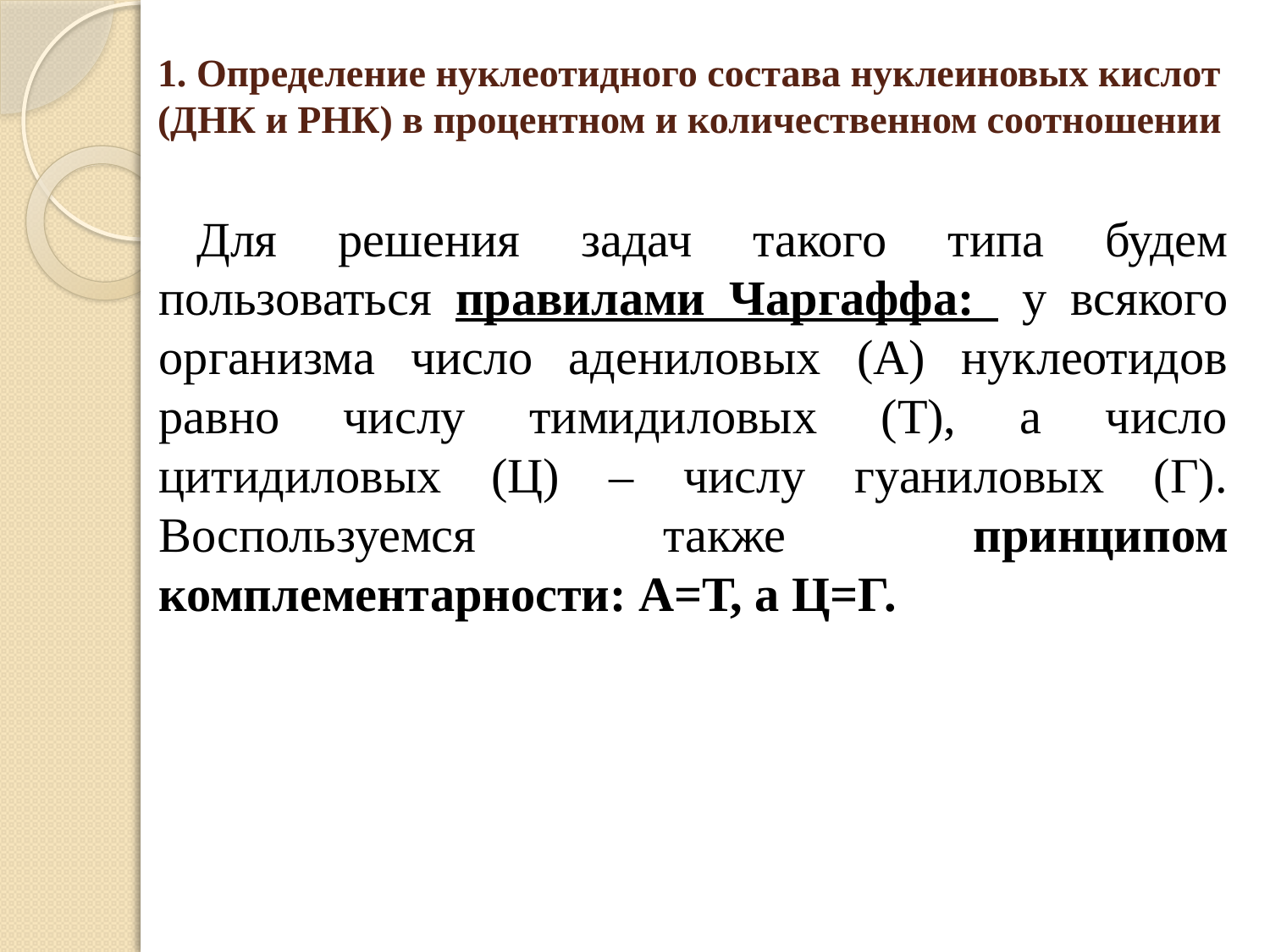

# 1. Определение нуклеотидного состава нуклеиновых кислот (ДНК и РНК) в процентном и количественном соотношении
Для решения задач такого типа будем пользоваться правилами Чаргаффа:  у всякого организма число адениловых (А) нуклеотидов равно числу тимидиловых (Т), а число цитидиловых (Ц) – числу гуаниловых (Г). Воспользуемся также принципом комплементарности: А=Т, а Ц=Г.